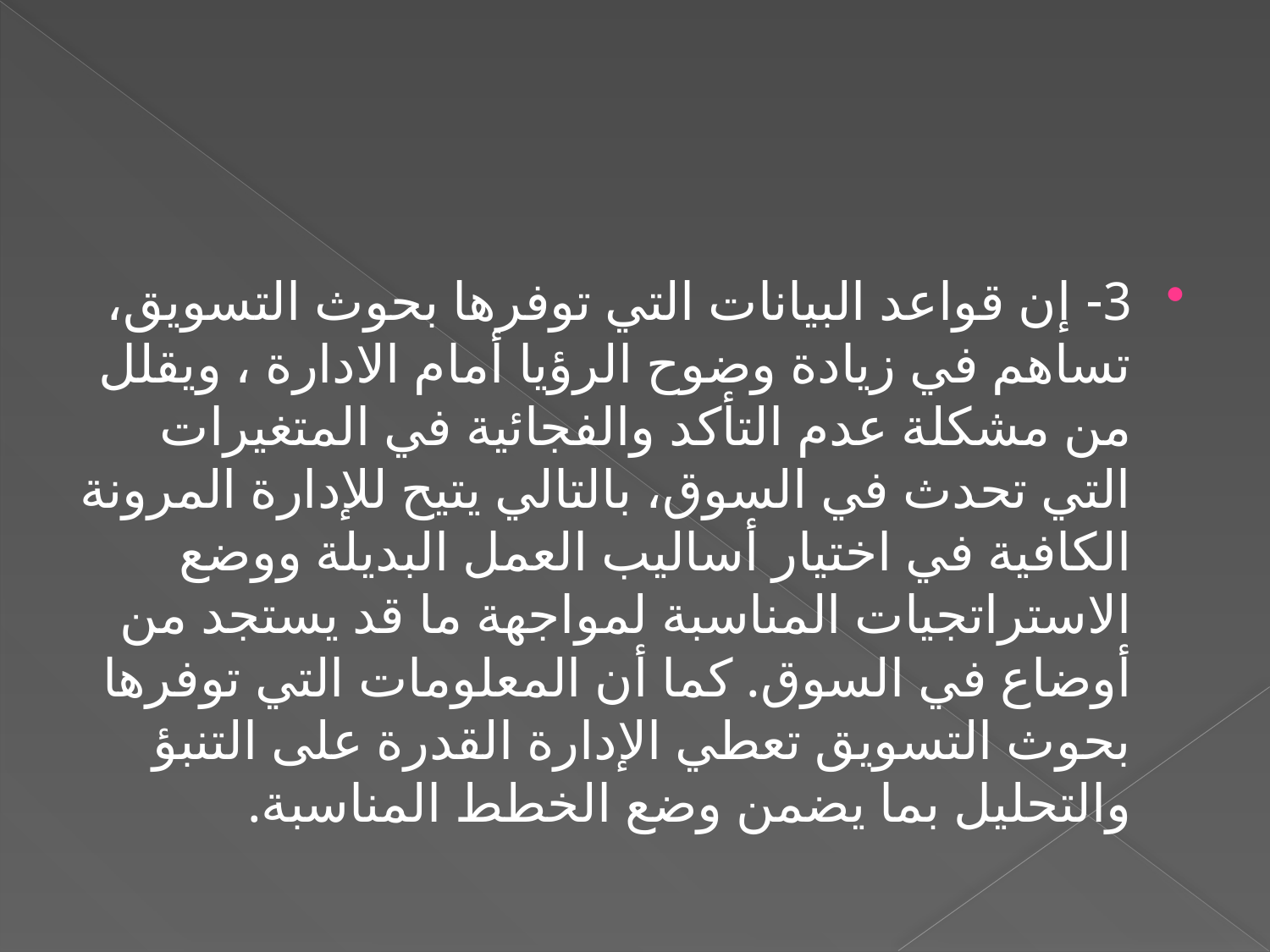

#
3- إن قواعد البيانات التي توفرها بحوث التسويق، تساهم في زيادة وضوح الرؤيا أمام الادارة ، ويقلل من مشكلة عدم التأكد والفجائية في المتغيرات التي تحدث في السوق، بالتالي يتيح للإدارة المرونة الكافية في اختيار أساليب العمل البديلة ووضع الاستراتجيات المناسبة لمواجهة ما قد يستجد من أوضاع في السوق. كما أن المعلومات التي توفرها بحوث التسويق تعطي الإدارة القدرة على التنبؤ والتحليل بما يضمن وضع الخطط المناسبة.